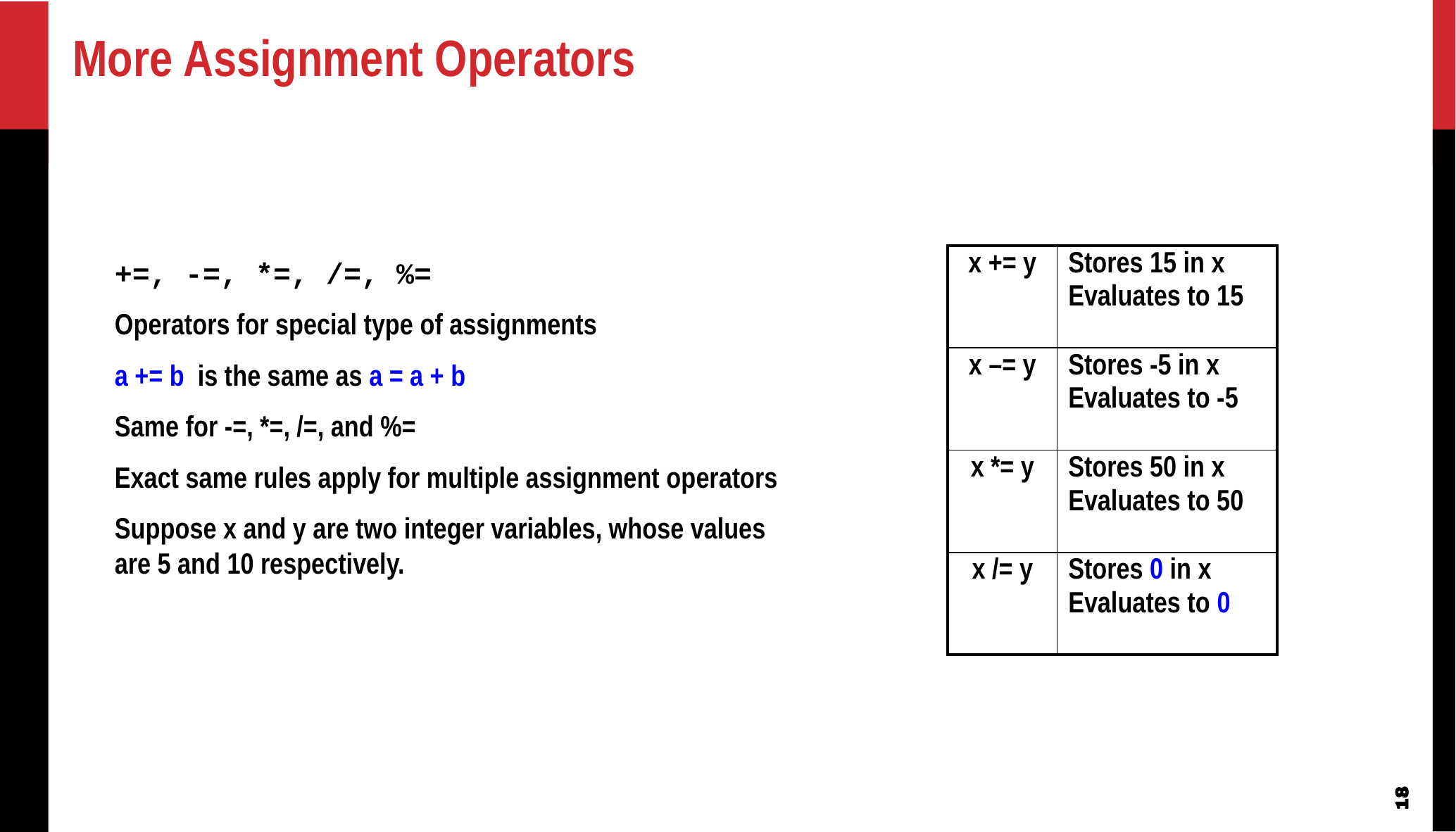

More Assignment Operators
| x += y | Stores 15 in x Evaluates to 15 |
| --- | --- |
| x –= y | Stores -5 in x Evaluates to -5 |
| x \*= y | Stores 50 in x Evaluates to 50 |
| x /= y | Stores 0 in x Evaluates to 0 |
+=, -=, *=, /=, %=
Operators for special type of assignments
a += b  is the same as a = a + b
Same for -=, *=, /=, and %=
Exact same rules apply for multiple assignment operators
Suppose x and y are two integer variables, whose values are 5 and 10 respectively.

18